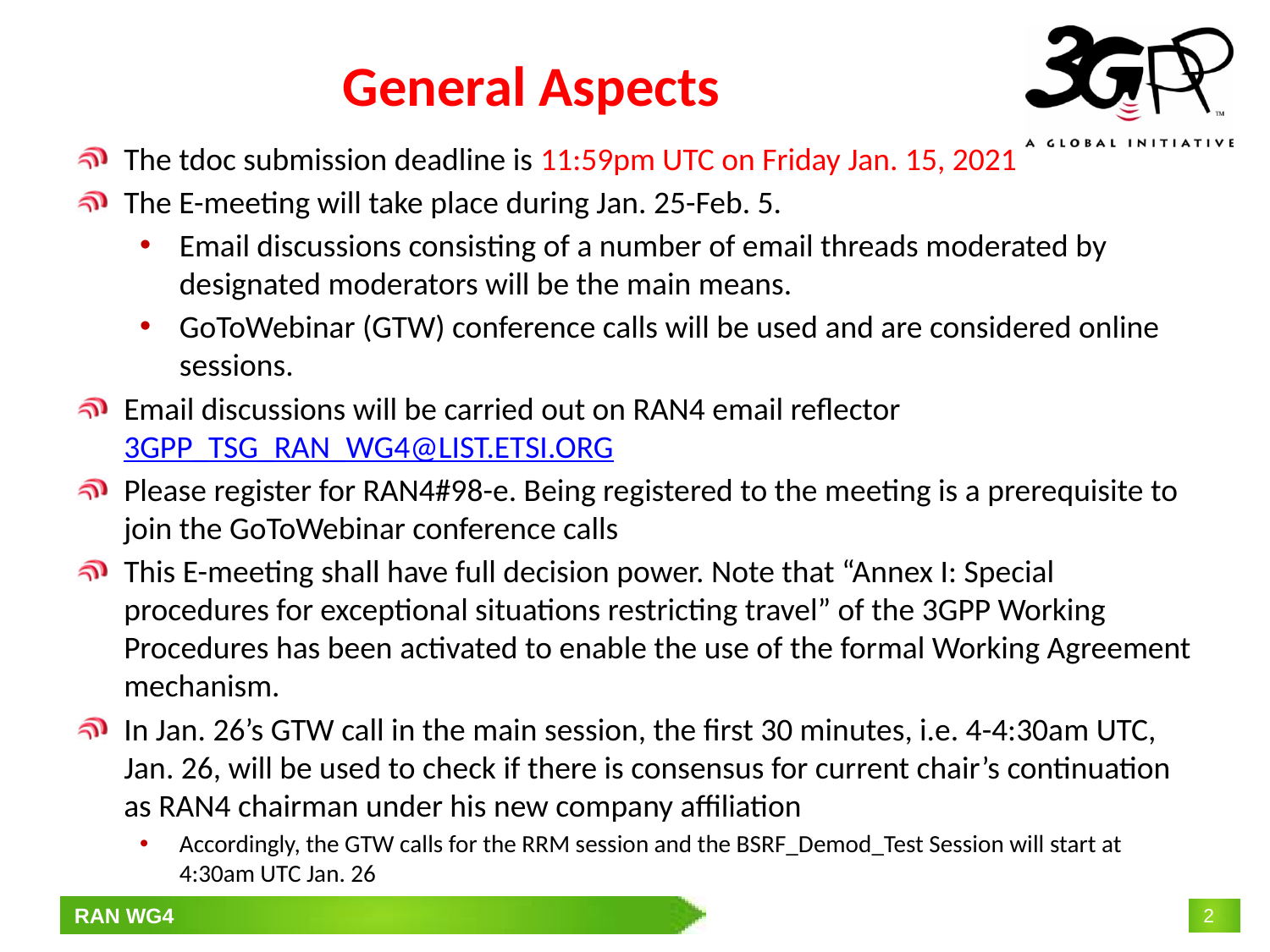

# General Aspects
The tdoc submission deadline is 11:59pm UTC on Friday Jan. 15, 2021
The E-meeting will take place during Jan. 25-Feb. 5.
Email discussions consisting of a number of email threads moderated by designated moderators will be the main means.
GoToWebinar (GTW) conference calls will be used and are considered online sessions.
Email discussions will be carried out on RAN4 email reflector 3GPP_TSG_RAN_WG4@LIST.ETSI.ORG
Please register for RAN4#98-e. Being registered to the meeting is a prerequisite to join the GoToWebinar conference calls
This E-meeting shall have full decision power. Note that “Annex I: Special procedures for exceptional situations restricting travel” of the 3GPP Working Procedures has been activated to enable the use of the formal Working Agreement mechanism.
In Jan. 26’s GTW call in the main session, the first 30 minutes, i.e. 4-4:30am UTC, Jan. 26, will be used to check if there is consensus for current chair’s continuation as RAN4 chairman under his new company affiliation
Accordingly, the GTW calls for the RRM session and the BSRF_Demod_Test Session will start at 4:30am UTC Jan. 26